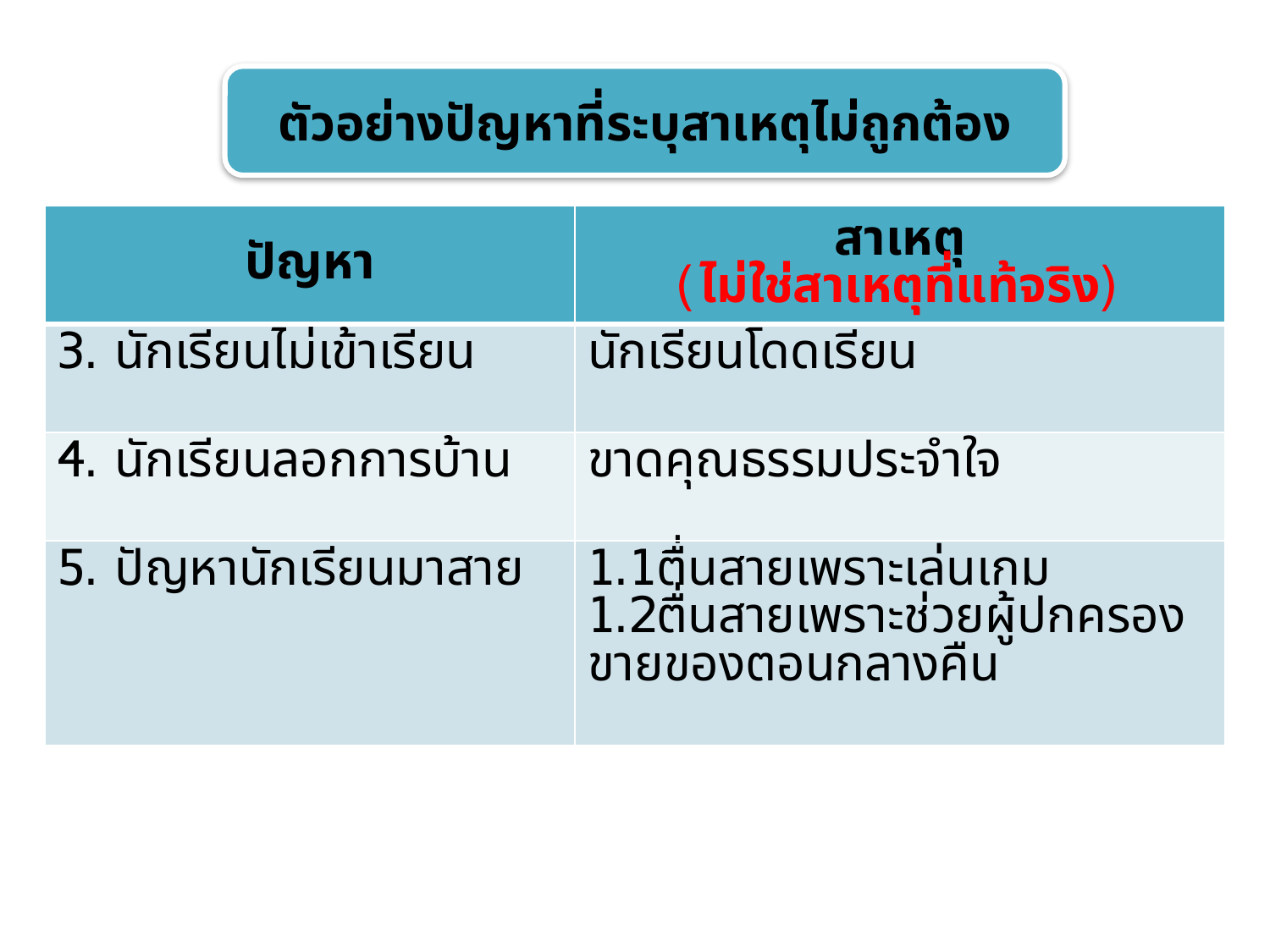

ตัวอย่างปัญหาที่ระบุสาเหตุไม่ถูกต้อง
| ปัญหา | สาเหตุ (ไม่ใช่สาเหตุที่แท้จริง) |
| --- | --- |
| 3. นักเรียนไม่เข้าเรียน | นักเรียนโดดเรียน |
| 4. นักเรียนลอกการบ้าน | ขาดคุณธรรมประจำใจ |
| 5. ปัญหานักเรียนมาสาย | 1.1ตื่นสายเพราะเล่นเกม 1.2ตื่นสายเพราะช่วยผู้ปกครองขายของตอนกลางคืน |